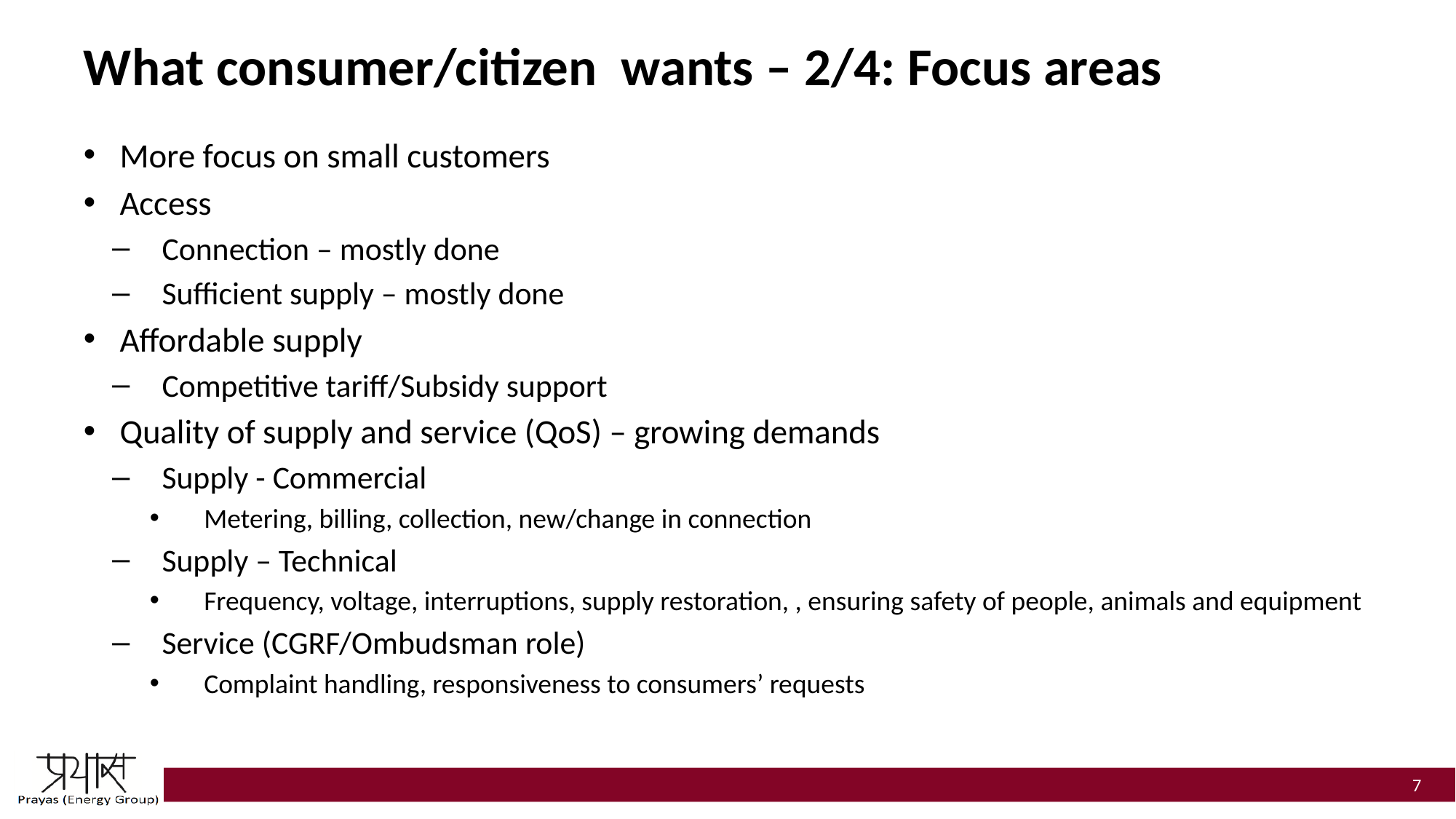

# What consumer/citizen  wants – 2/4: Focus areas
More focus on small customers
Access
Connection – mostly done
Sufficient supply – mostly done
Affordable supply
Competitive tariff/Subsidy support
Quality of supply and service (QoS) – growing demands
Supply - Commercial
Metering, billing, collection, new/change in connection
Supply – Technical
Frequency, voltage, interruptions, supply restoration, , ensuring safety of people, animals and equipment
Service (CGRF/Ombudsman role)
Complaint handling, responsiveness to consumers’ requests

7